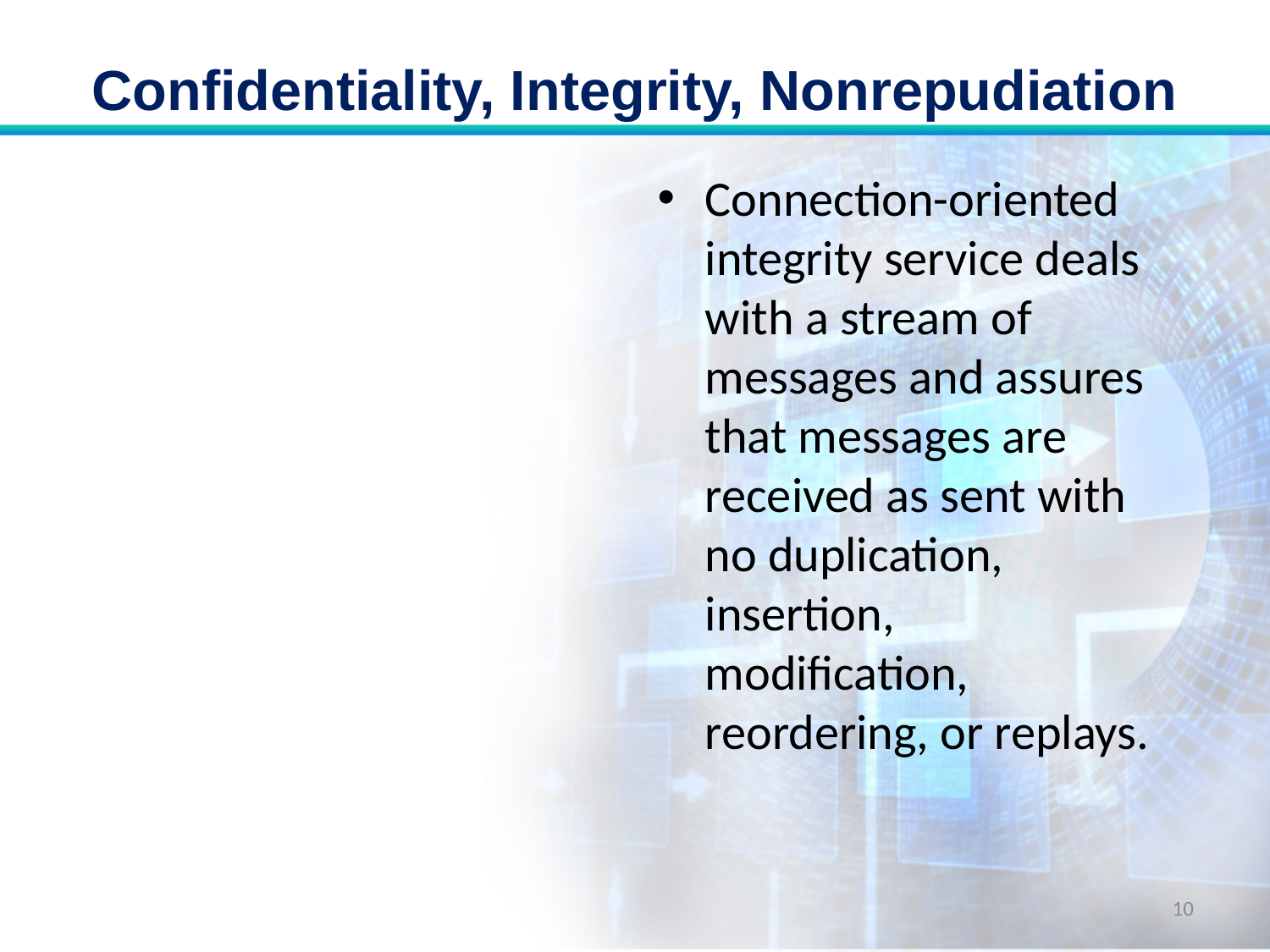

# Confidentiality, Integrity, Nonrepudiation
Connection-oriented integrity service deals with a stream of messages and assures that messages are received as sent with no duplication, insertion, modification, reordering, or replays.
10